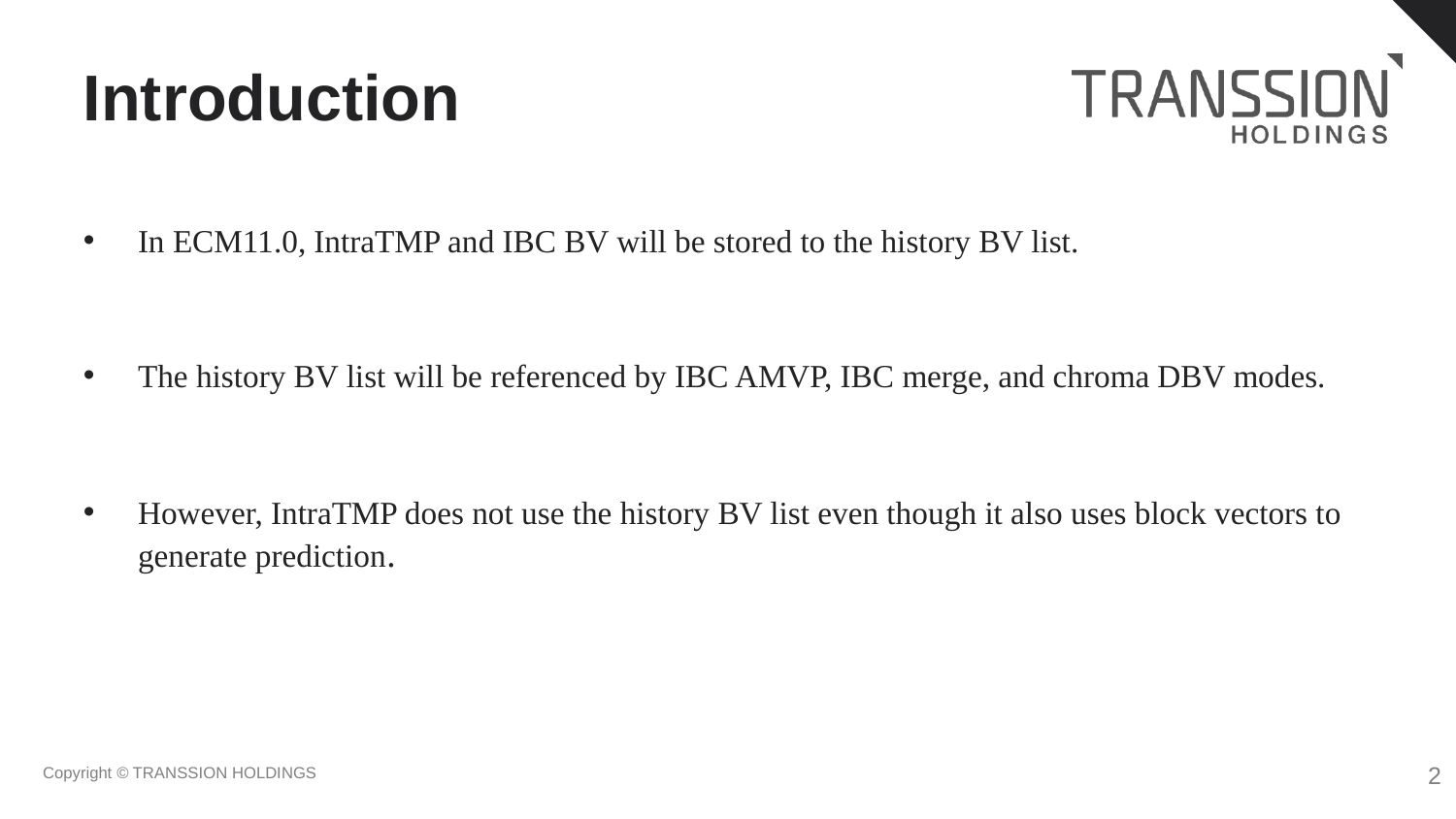

# Introduction

In ECM11.0, IntraTMP and IBC BV will be stored to the history BV list.

The history BV list will be referenced by IBC AMVP, IBC merge, and chroma DBV modes.

However, IntraTMP does not use the history BV list even though it also uses block vectors to generate prediction.
2